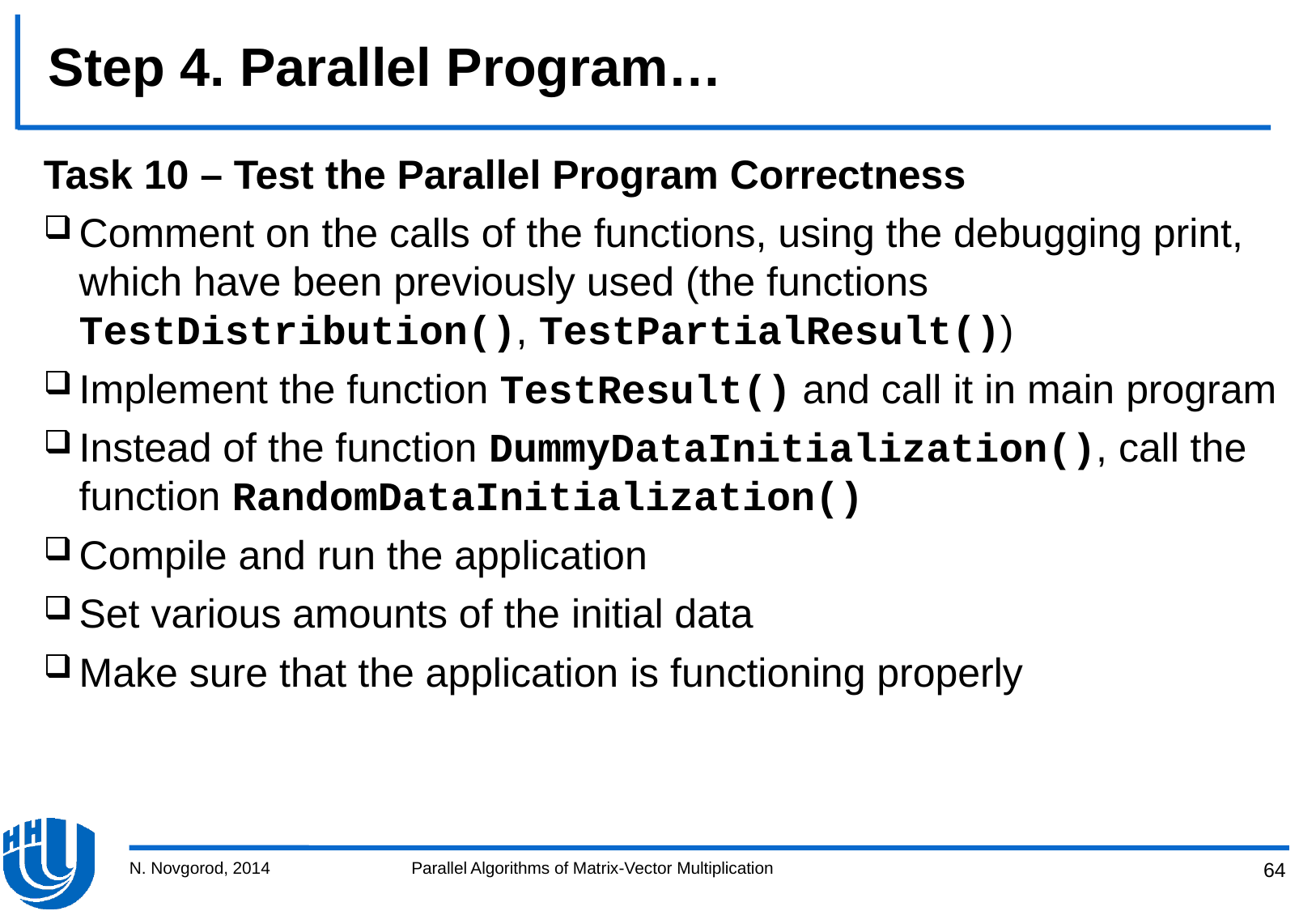

# Step 4. Parallel Program…
Task 10 – Test the Parallel Program Correctness
Comment on the calls of the functions, using the debugging print, which have been previously used (the functions TestDistribution(), TestPartialResult())
Implement the function TestResult() and call it in main program
Instead of the function DummyDataInitialization(), call the function RandomDataInitialization()
Compile and run the application
Set various amounts of the initial data
Make sure that the application is functioning properly
N. Novgorod, 2014
Parallel Algorithms of Matrix-Vector Multiplication
64